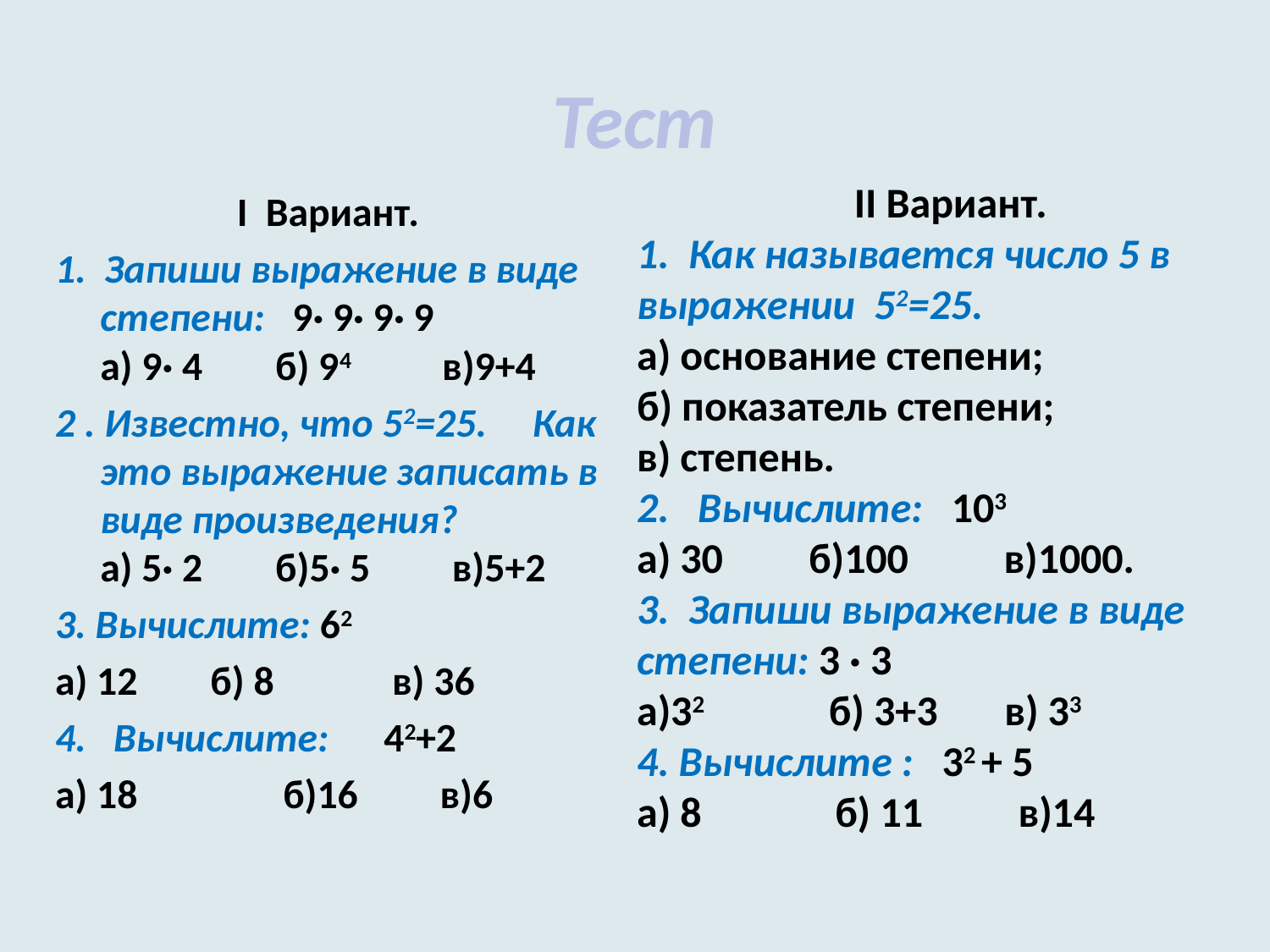

# Тест
 II Вариант.
1.  Как называется число 5 в выражении  52=25.
а) основание степени;
б) показатель степени;
в) степень.
2.   Вычислите:   103
а) 30         б)100          в)1000.
3.  Запиши выражение в виде степени: 3 · 3
а)32             б) 3+3       в) 33
4. Вычислите :   32 + 5
а) 8              б) 11          в)14
I  Вариант.
1.  Запиши выражение в виде степени:   9· 9· 9· 9
а) 9· 4        б) 94          в)9+4
2 . Известно, что 52=25.     Как это выражение записать в виде произведения?
а) 5· 2        б)5· 5         в)5+2
3. Вычислите: 62
а) 12        б) 8             в) 36
4.   Вычислите:      42+2
а) 18                б)16         в)6